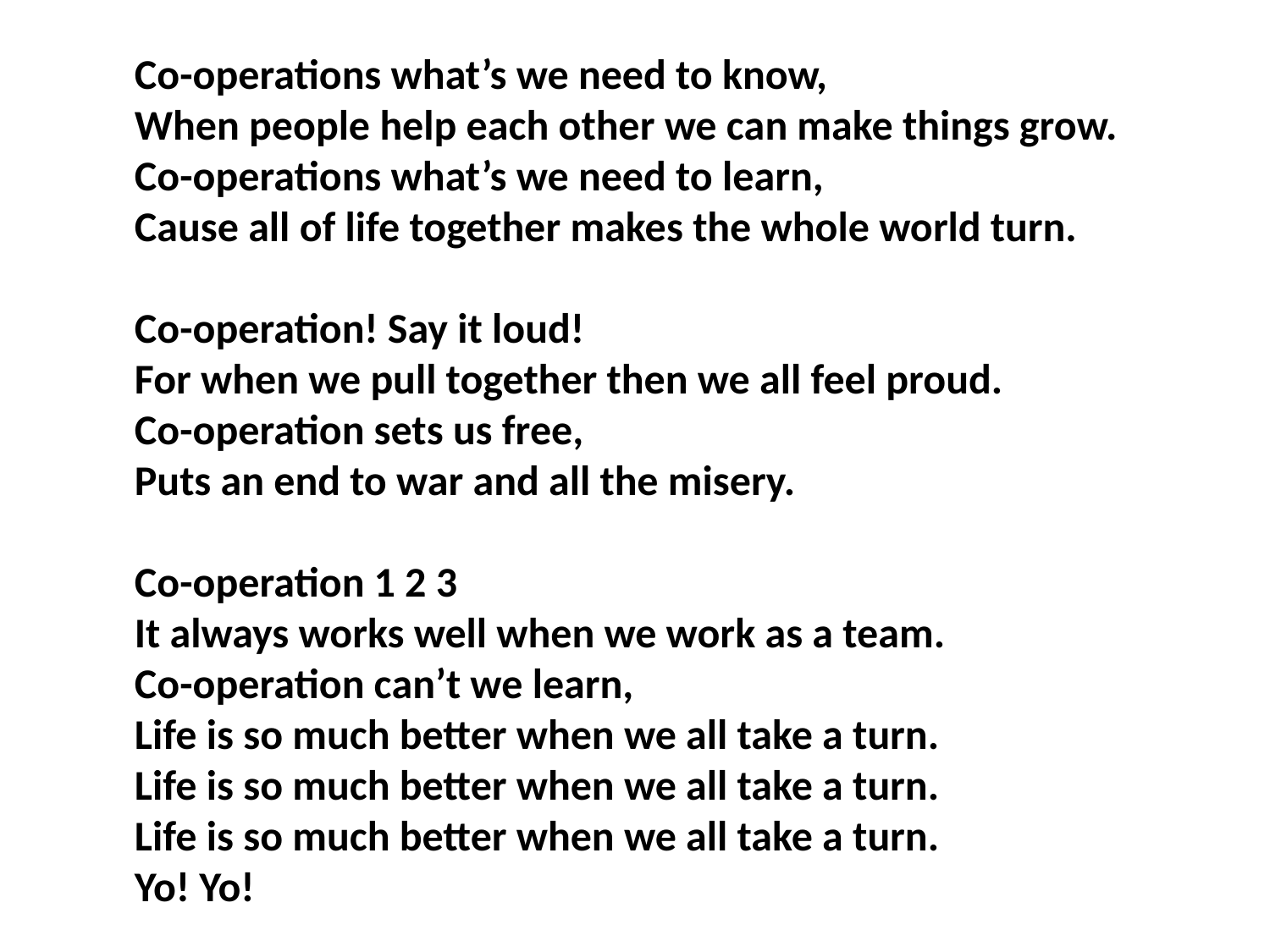

Co-operations what’s we need to know,
When people help each other we can make things grow.
Co-operations what’s we need to learn,
Cause all of life together makes the whole world turn.

Co-operation! Say it loud!
For when we pull together then we all feel proud.
Co-operation sets us free,
Puts an end to war and all the misery.

Co-operation 1 2 3
It always works well when we work as a team.
Co-operation can’t we learn,
Life is so much better when we all take a turn.
Life is so much better when we all take a turn.
Life is so much better when we all take a turn.
Yo! Yo!